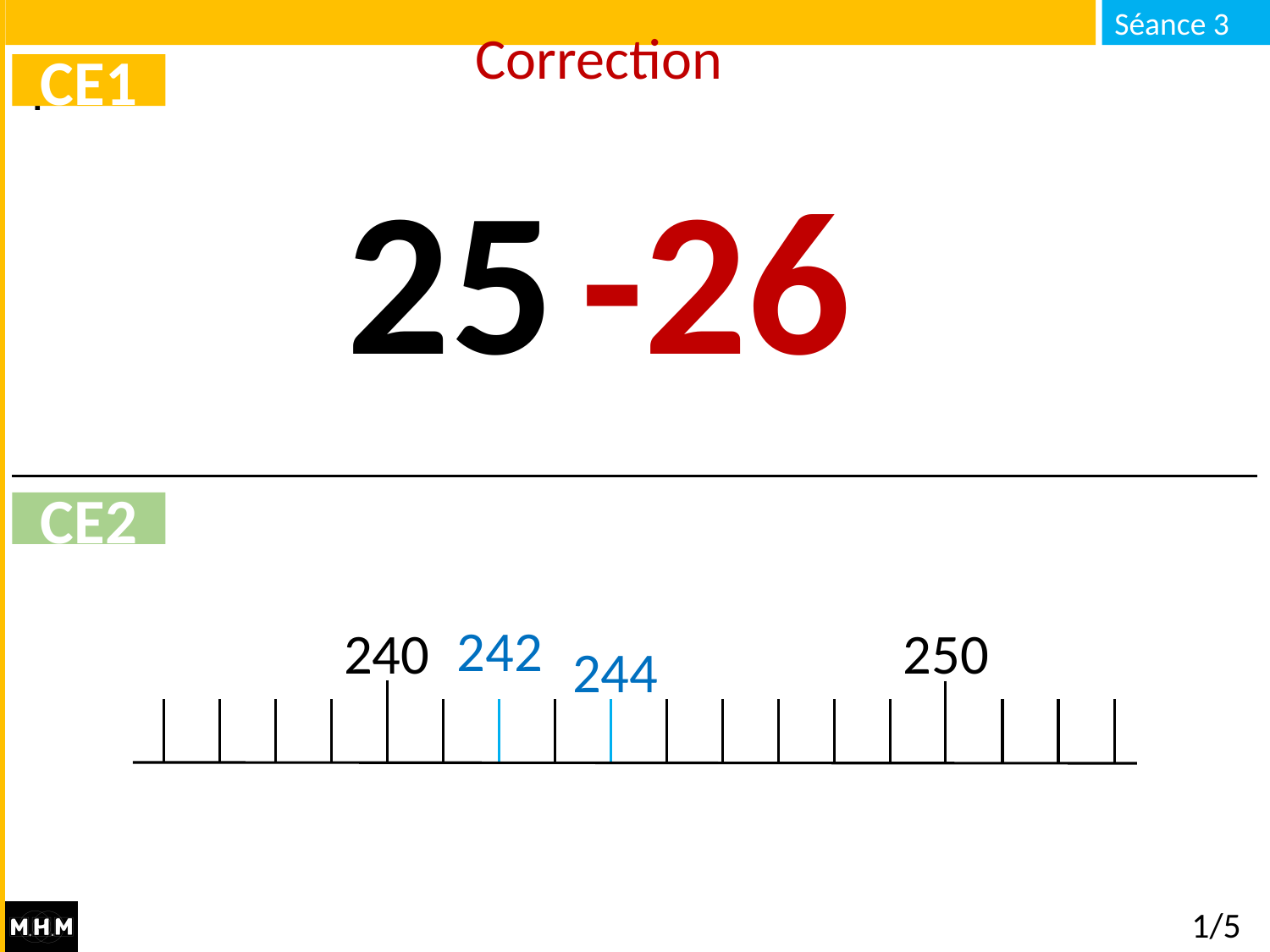

# Correction
CE1
25
-26
CE2
242
240
250
244
1/5